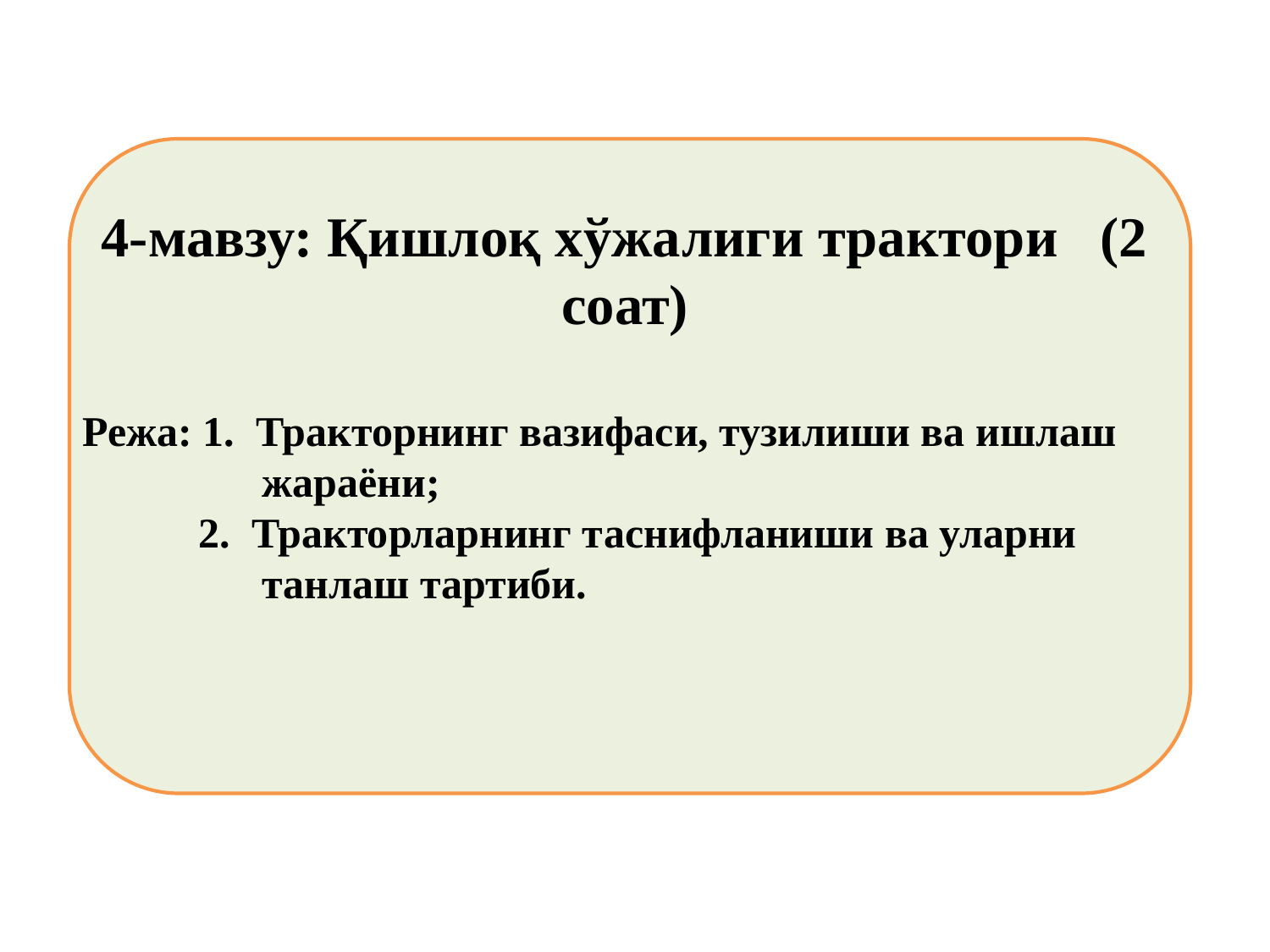

4-мавзу: Қишлоқ хўжалиги трактори   (2 соат)

Режа: 1.  Тракторнинг вазифаси, тузилиши ва ишлаш
                 жараёни;
           2.  Тракторларнинг таснифланиши ва уларни
                 танлаш тартиби.